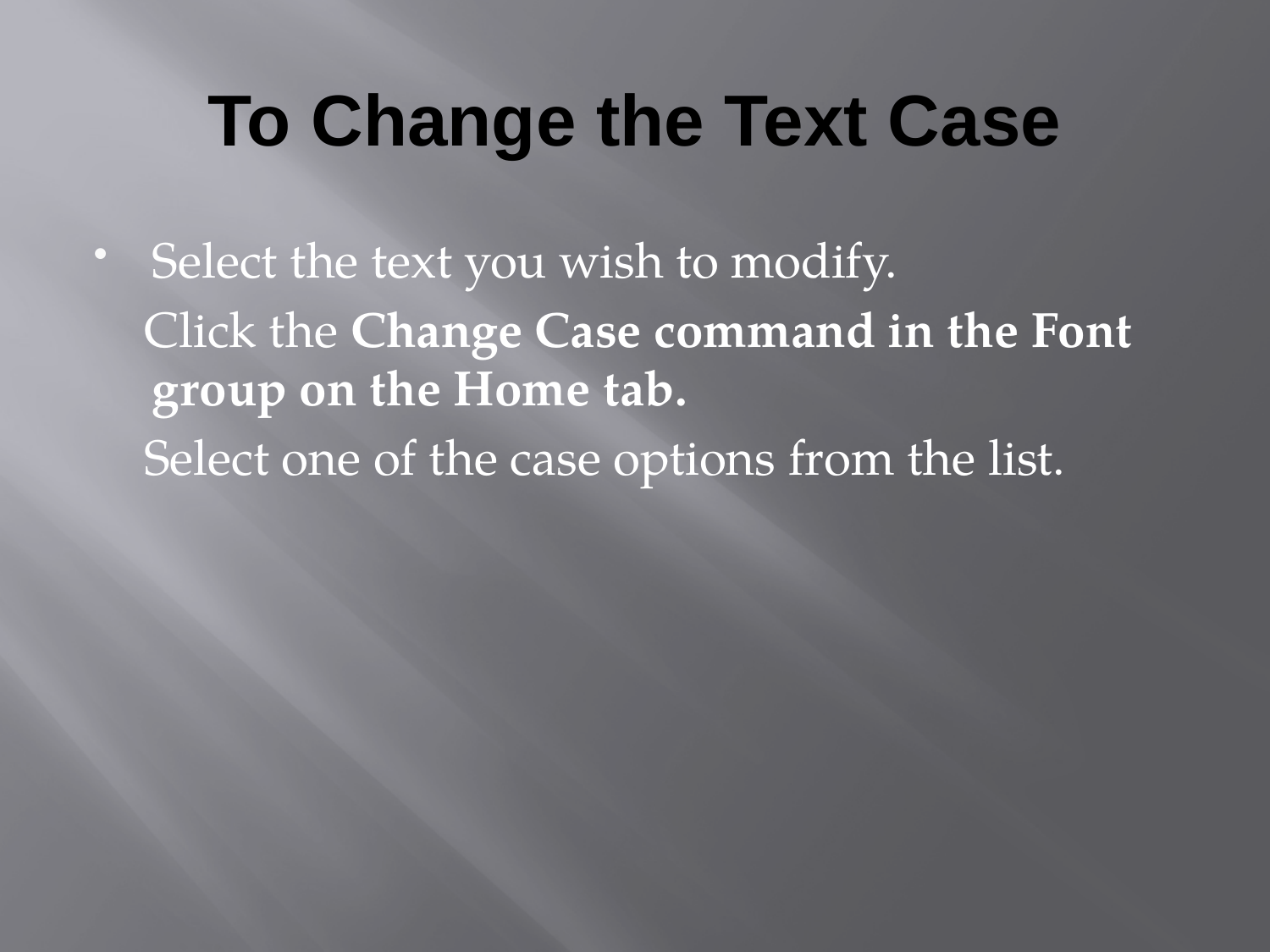

# To Change the Text Case
Select the text you wish to modify.
    Click the Change Case command in the Font group on the Home tab.
    Select one of the case options from the list.